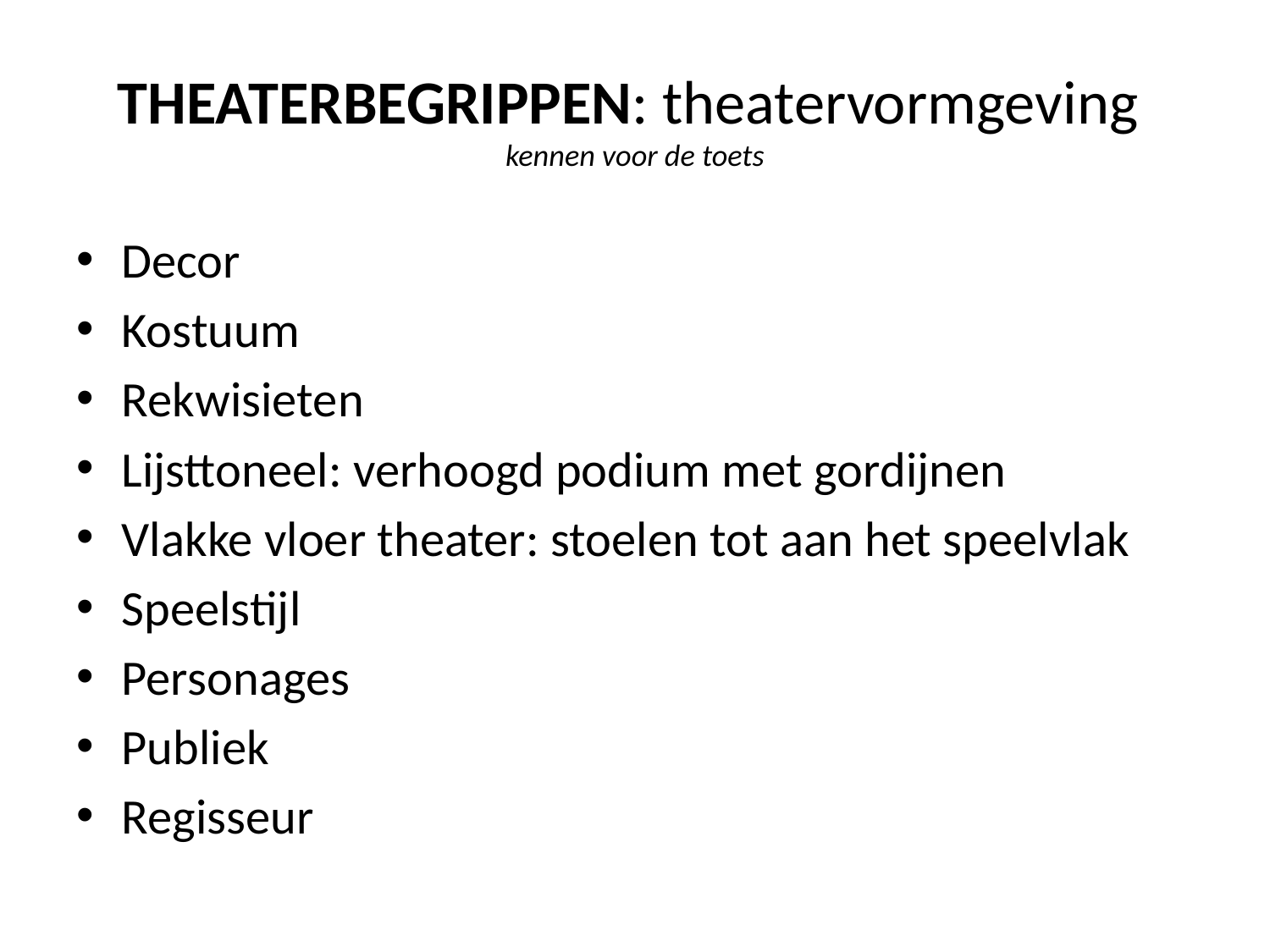

# THEATERBEGRIPPEN: theatervormgeving kennen voor de toets
Decor
Kostuum
Rekwisieten
Lijsttoneel: verhoogd podium met gordijnen
Vlakke vloer theater: stoelen tot aan het speelvlak
Speelstijl
Personages
Publiek
Regisseur